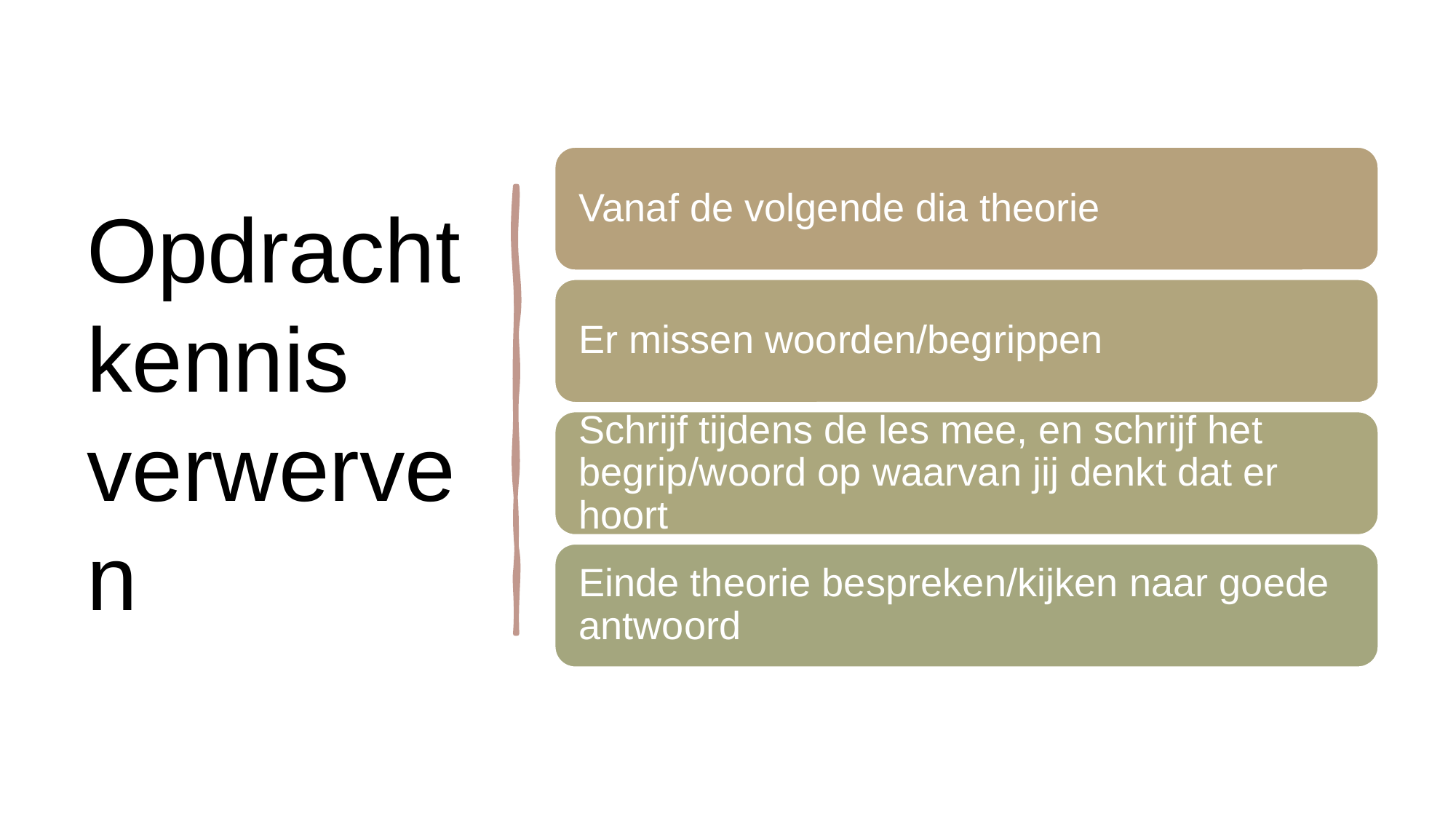

Vanaf de volgende dia theorie
Er missen woorden/begrippen
Schrijf tijdens de les mee, en schrijf het begrip/woord op waarvan jij denkt dat er hoort
Einde theorie bespreken/kijken naar goede antwoord
# Opdracht kennis verwerven